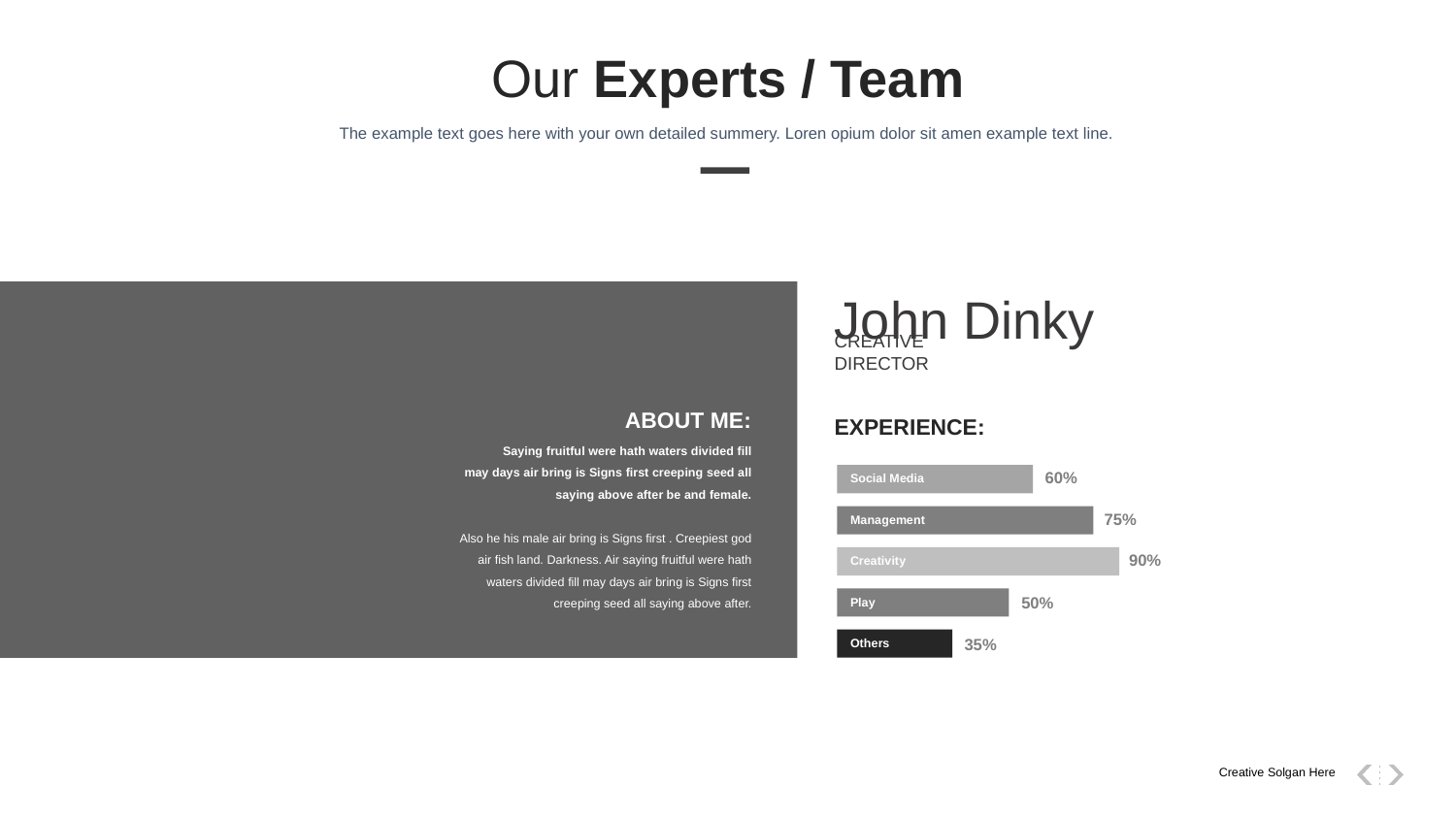

Our Experts / Team
The example text goes here with your own detailed summery. Loren opium dolor sit amen example text line.

John Dinky

CREATIVE DIRECTOR
ABOUT ME:
EXPERIENCE:
Saying fruitful were hath waters divided fill
may days air bring is Signs first creeping seed all saying above after be and female.

Also he his male air bring is Signs first . Creepiest god air fish land. Darkness. Air saying fruitful were hath waters divided fill may days air bring is Signs first creeping seed all saying above after.

Social Media
60%

Management
75%

Creativity
90%

Play
50%

Others
35%